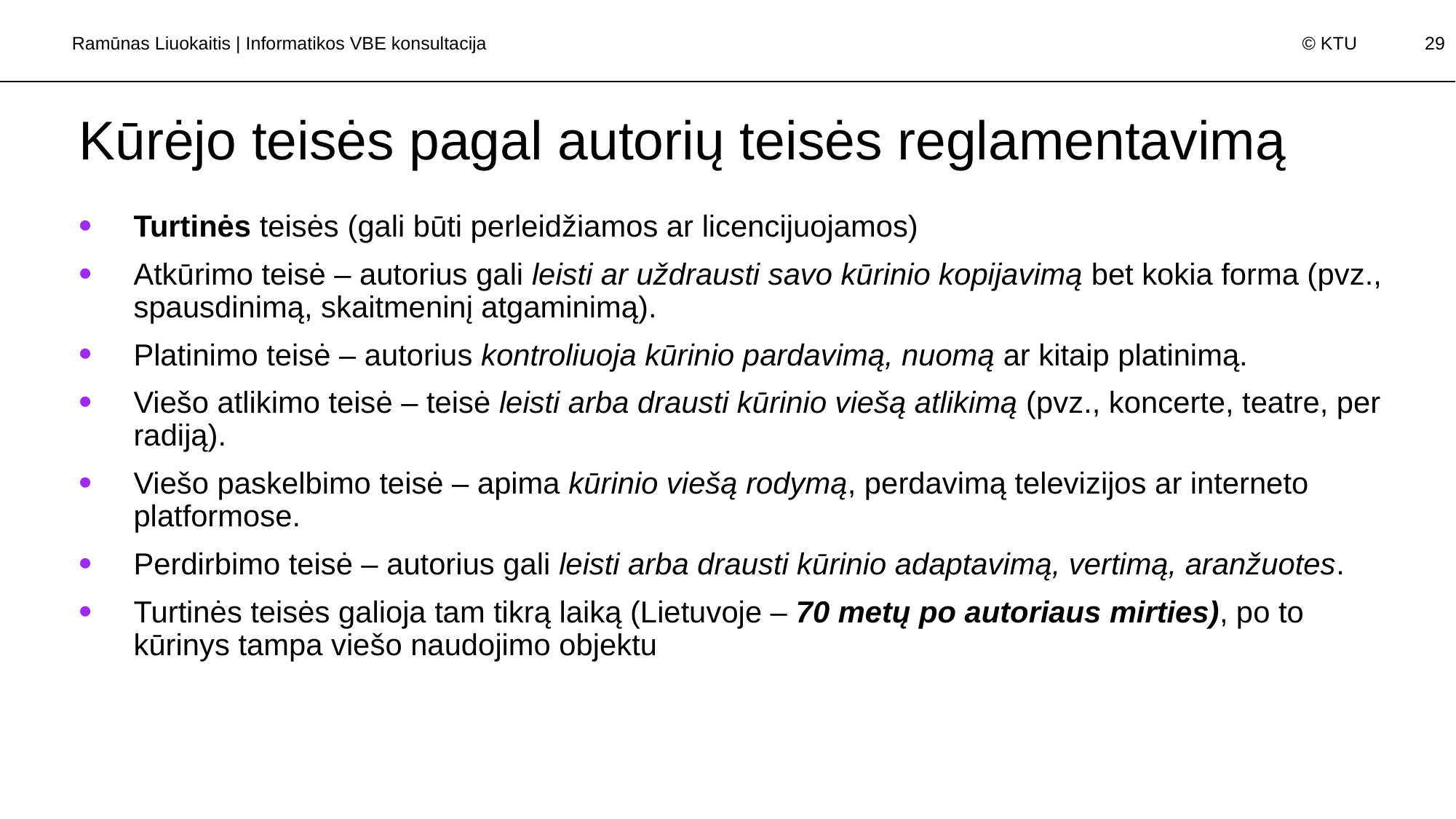

Ramūnas Liuokaitis | Informatikos VBE konsultacija
# Kūrėjo teisės pagal autorių teisės reglamentavimą
Turtinės teisės (gali būti perleidžiamos ar licencijuojamos)
Atkūrimo teisė – autorius gali leisti ar uždrausti savo kūrinio kopijavimą bet kokia forma (pvz., spausdinimą, skaitmeninį atgaminimą).
Platinimo teisė – autorius kontroliuoja kūrinio pardavimą, nuomą ar kitaip platinimą.
Viešo atlikimo teisė – teisė leisti arba drausti kūrinio viešą atlikimą (pvz., koncerte, teatre, per radiją).
Viešo paskelbimo teisė – apima kūrinio viešą rodymą, perdavimą televizijos ar interneto platformose.
Perdirbimo teisė – autorius gali leisti arba drausti kūrinio adaptavimą, vertimą, aranžuotes.
Turtinės teisės galioja tam tikrą laiką (Lietuvoje – 70 metų po autoriaus mirties), po to kūrinys tampa viešo naudojimo objektu